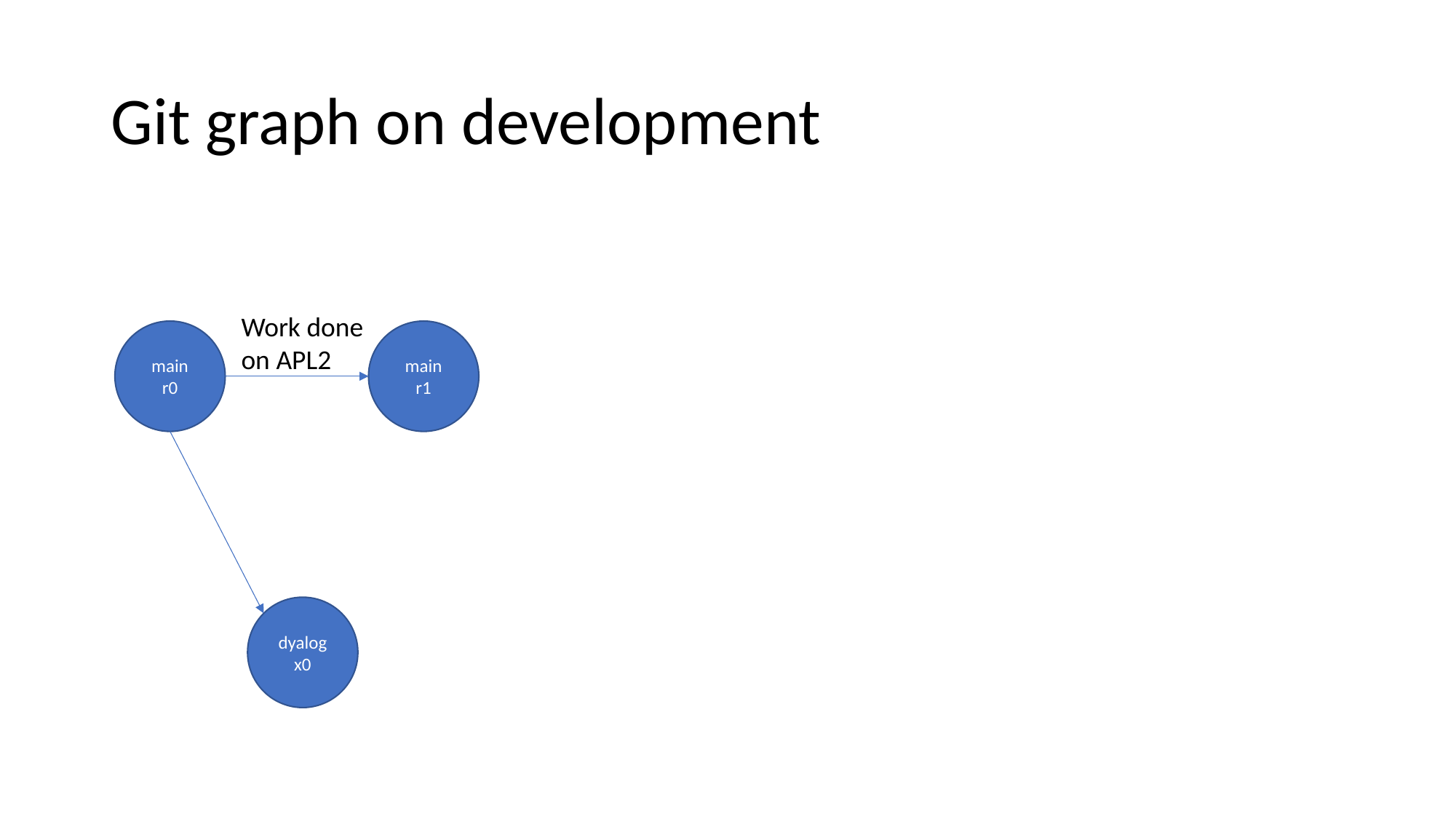

# Git graph on development
Work done
on APL2
main
r0
main
r1
dyalog
x0